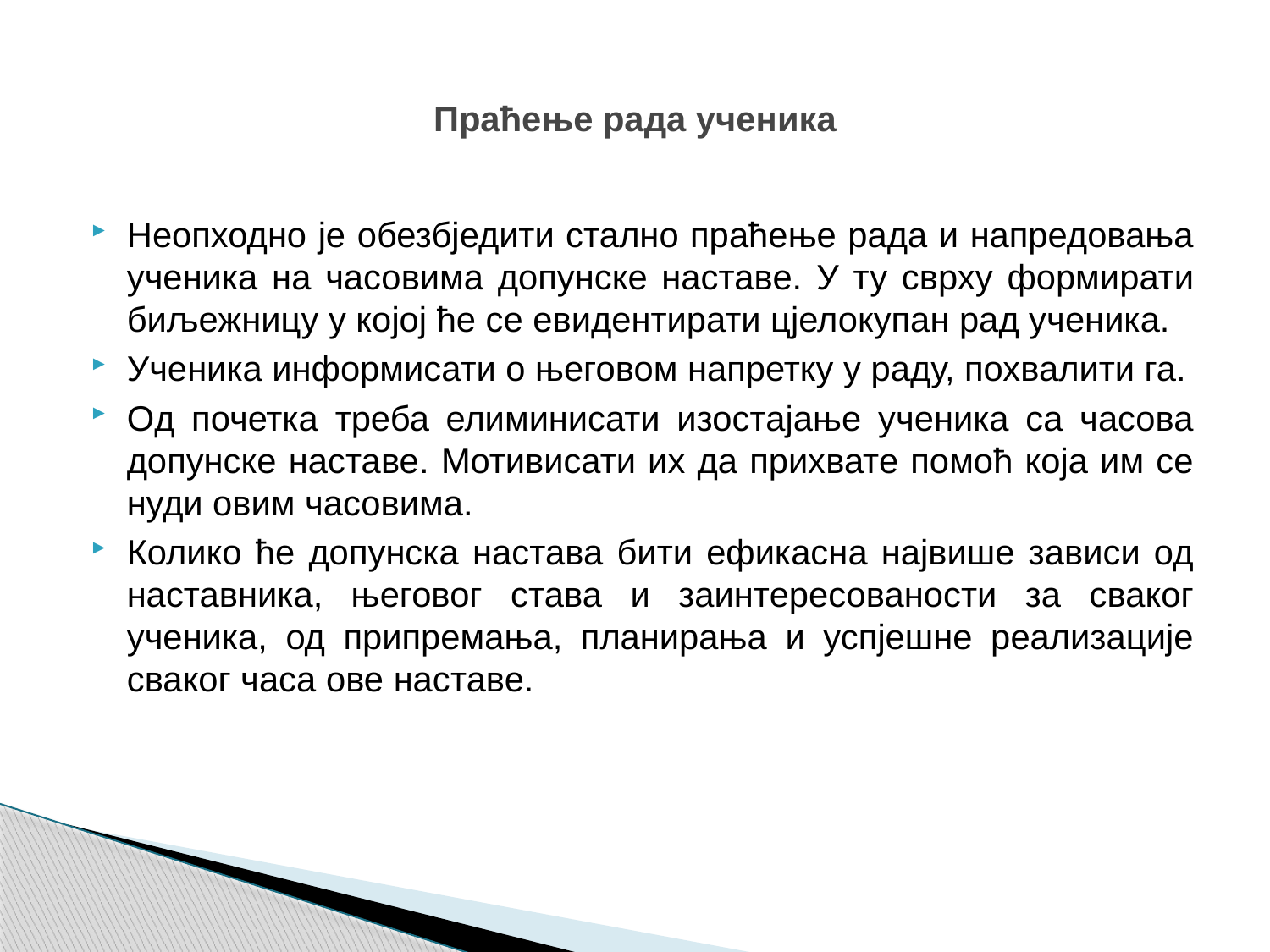

# Праћење рада ученика
Неопходно је обезбједити стално праћење рада и напредовања ученика на часовима допунске наставе. У ту сврху формирати биљежницу у којој ће се евидентирати цјелокупан рад ученика.
Ученика информисати о његовом напретку у раду, похвалити га.
Од почетка треба елиминисати изостајање ученика са часова допунске наставе. Мотивисати их да прихвате помоћ која им се нуди овим часовима.
Колико ће допунска настава бити ефикасна највише зависи од наставника, његовог става и заинтересованости за сваког ученика, од припремања, планирања и успјешне реализације сваког часа ове наставе.